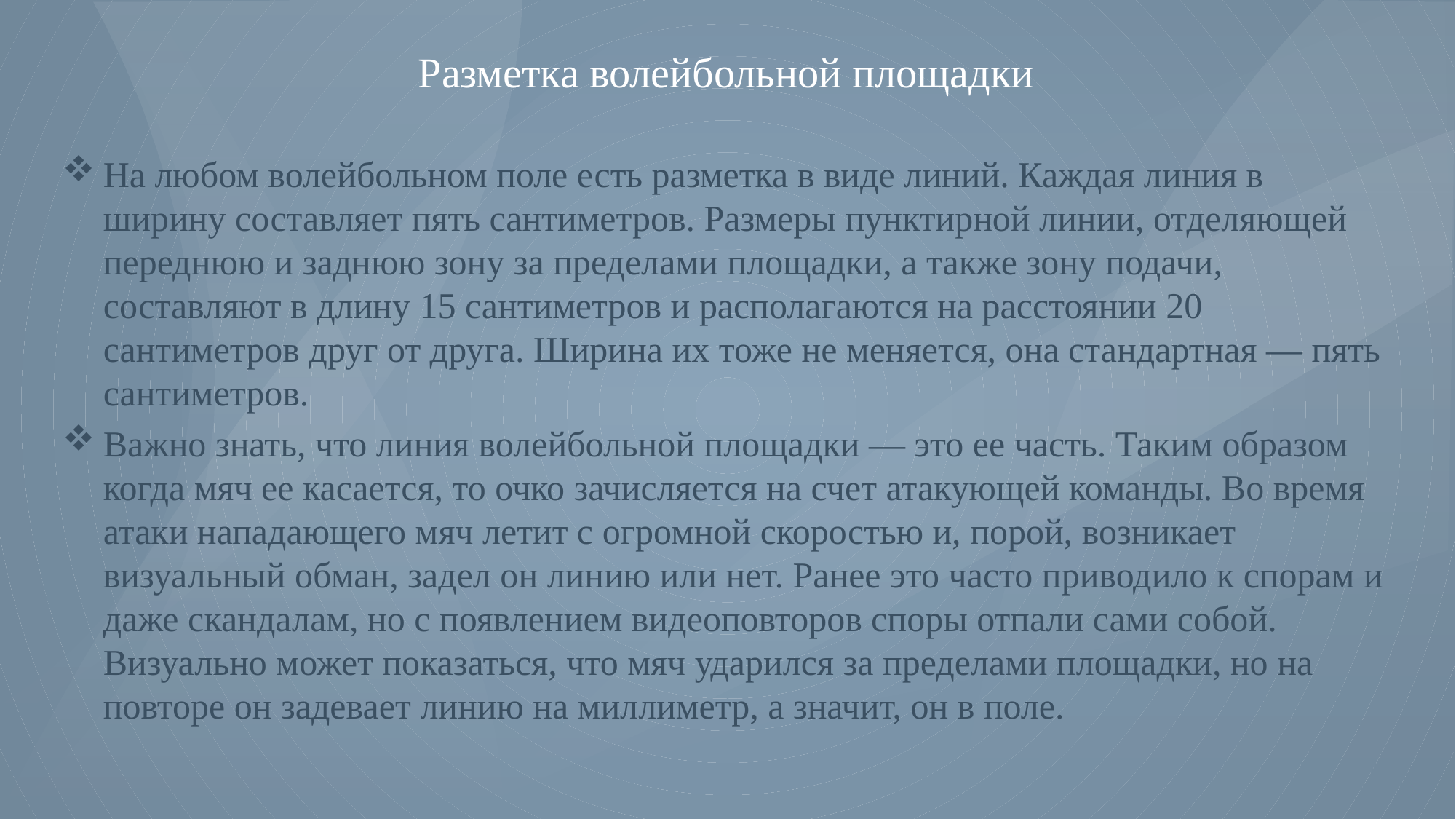

# Разметка волейбольной площадки
На любом волейбольном поле есть разметка в виде линий. Каждая линия в           ширину составляет пять сантиметров. Размеры пунктирной линии, отделяющей   переднюю и заднюю зону за пределами площадки, а также зону подачи,                 составляют в длину 15 сантиметров и располагаются на расстоянии 20                   сантиметров друг от друга. Ширина их тоже не меняется, она стандартная — пять сантиметров.
Важно знать, что линия волейбольной площадки — это ее часть. Таким образом   когда мяч ее касается, то очко зачисляется на счет атакующей команды. Во время  атаки нападающего мяч летит с огромной скоростью и, порой, возникает                визуальный обман, задел он линию или нет. Ранее это часто приводило к спорам и даже скандалам, но с появлением видеоповторов споры отпали сами собой.          Визуально может показаться, что мяч ударился за пределами площадки, но на       повторе он задевает линию на миллиметр, а значит, он в поле.